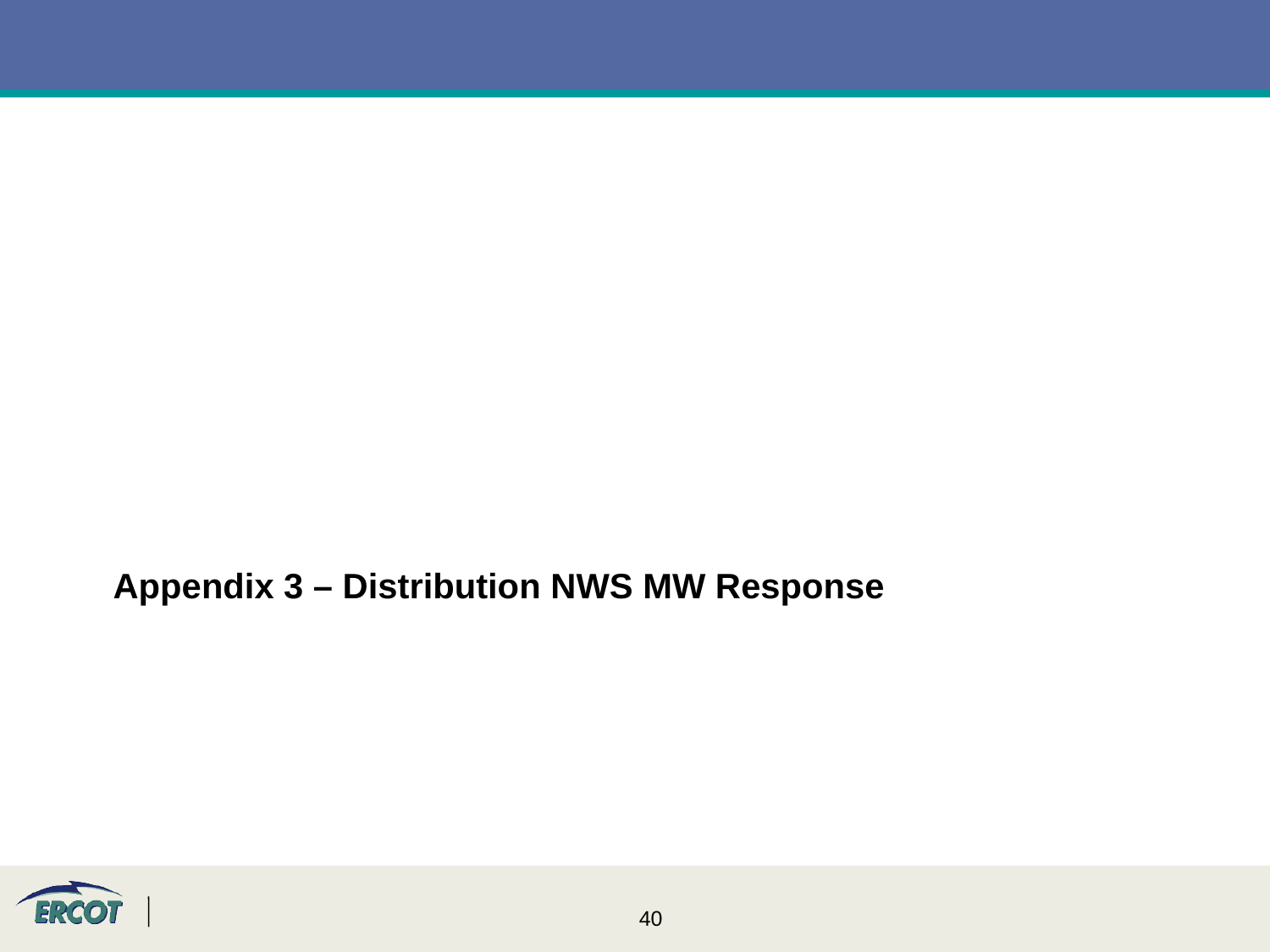

Appendix 3 – Distribution NWS MW Response
#